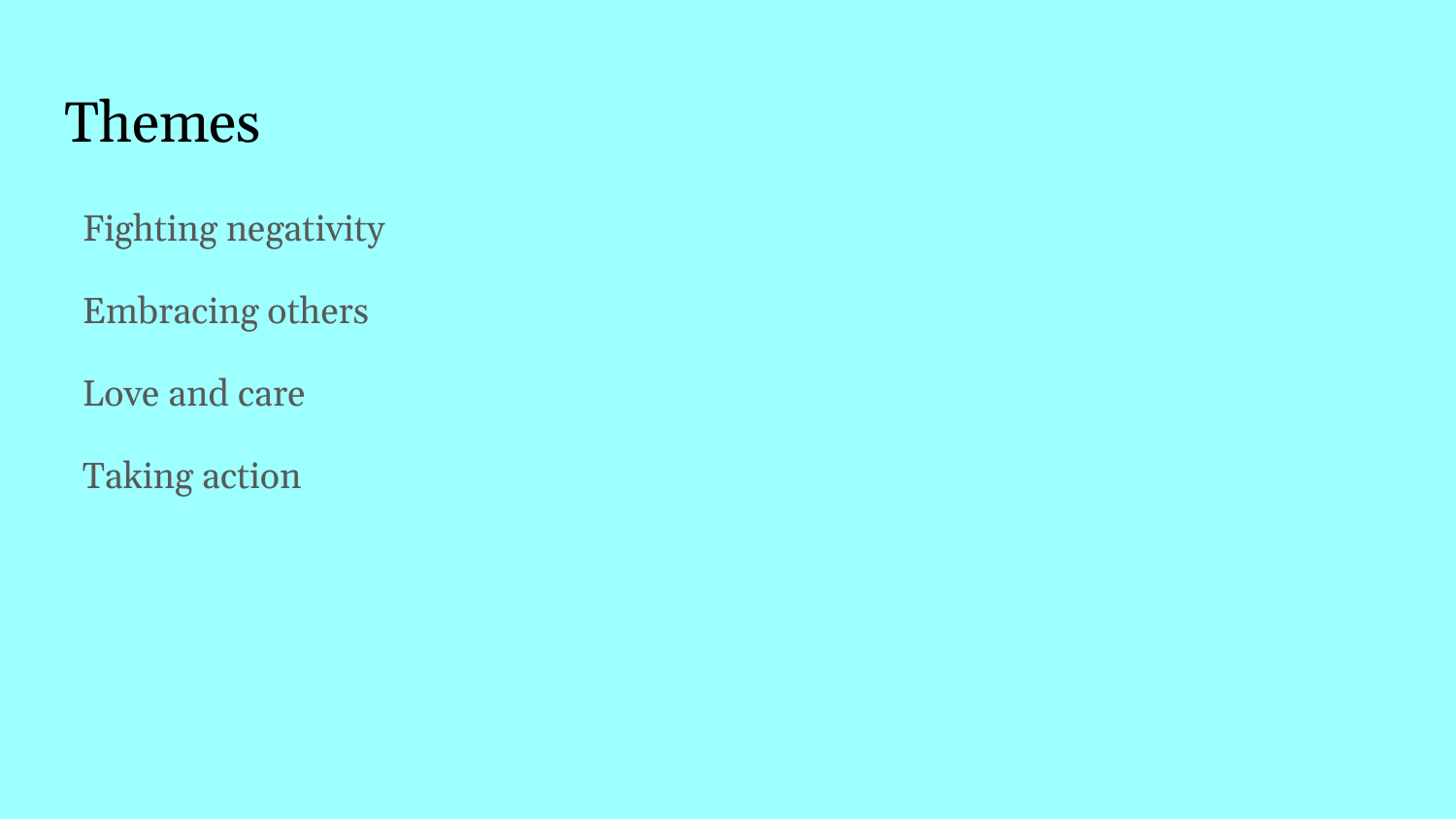

# Themes
Fighting negativity
Embracing others
Love and care
Taking action